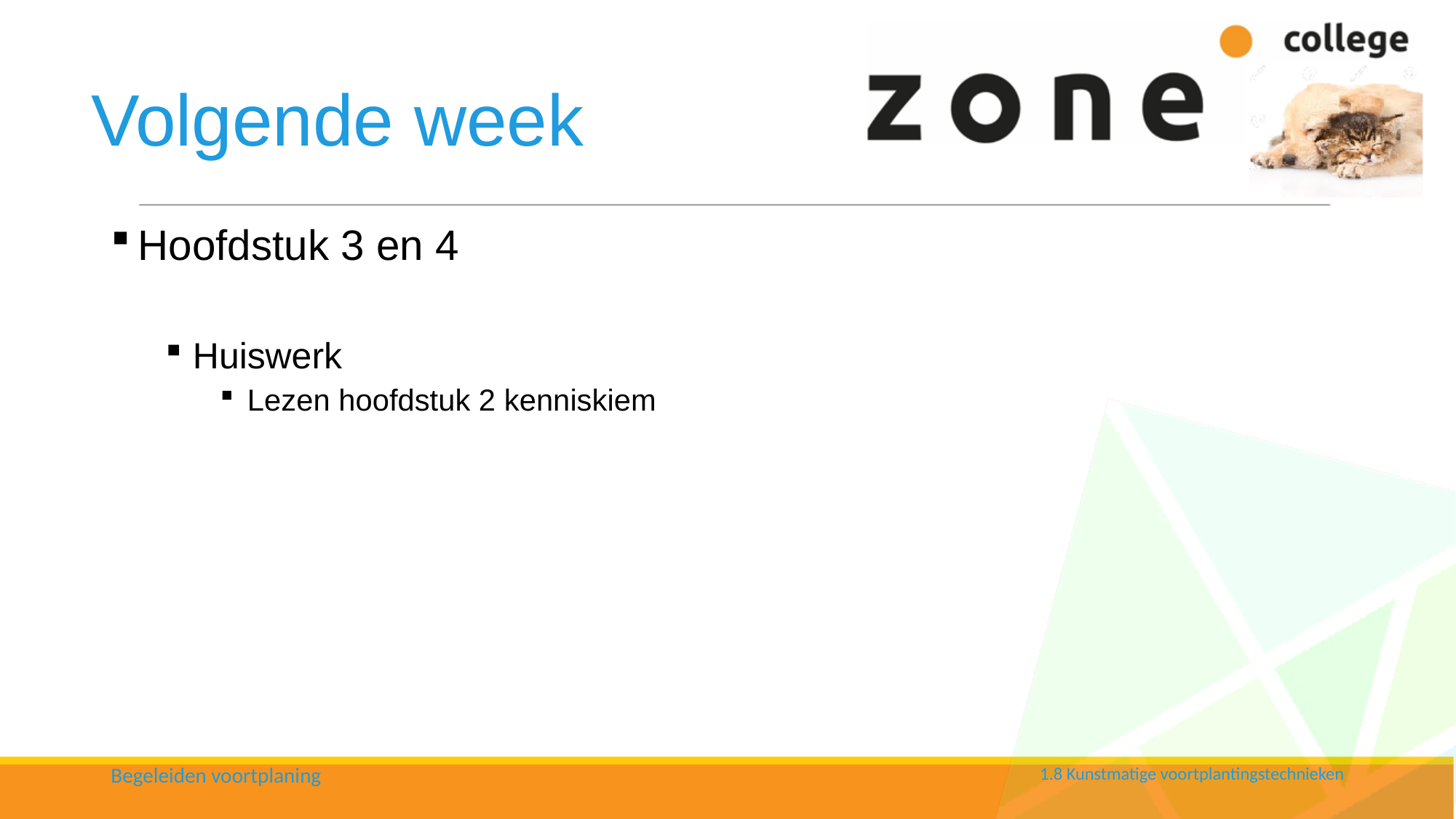

# Volgende week
Hoofdstuk 3 en 4

Huiswerk
Lezen hoofdstuk 2 kenniskiem

Begeleiden voortplaning
1.8 Kunstmatige voortplantingstechnieken